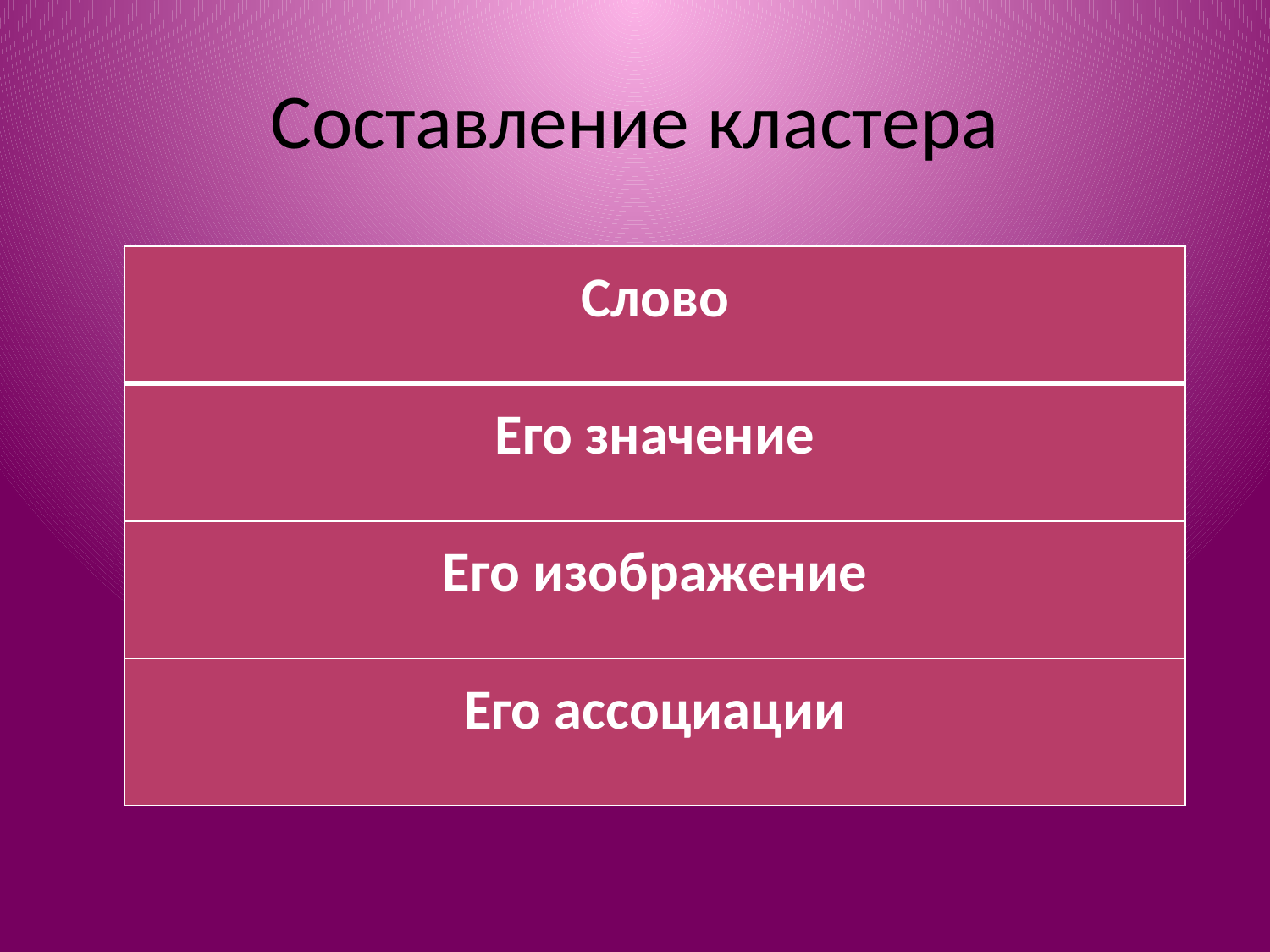

# Составление кластера
| Слово |
| --- |
| Его значение |
| Его изображение |
| Его ассоциации |